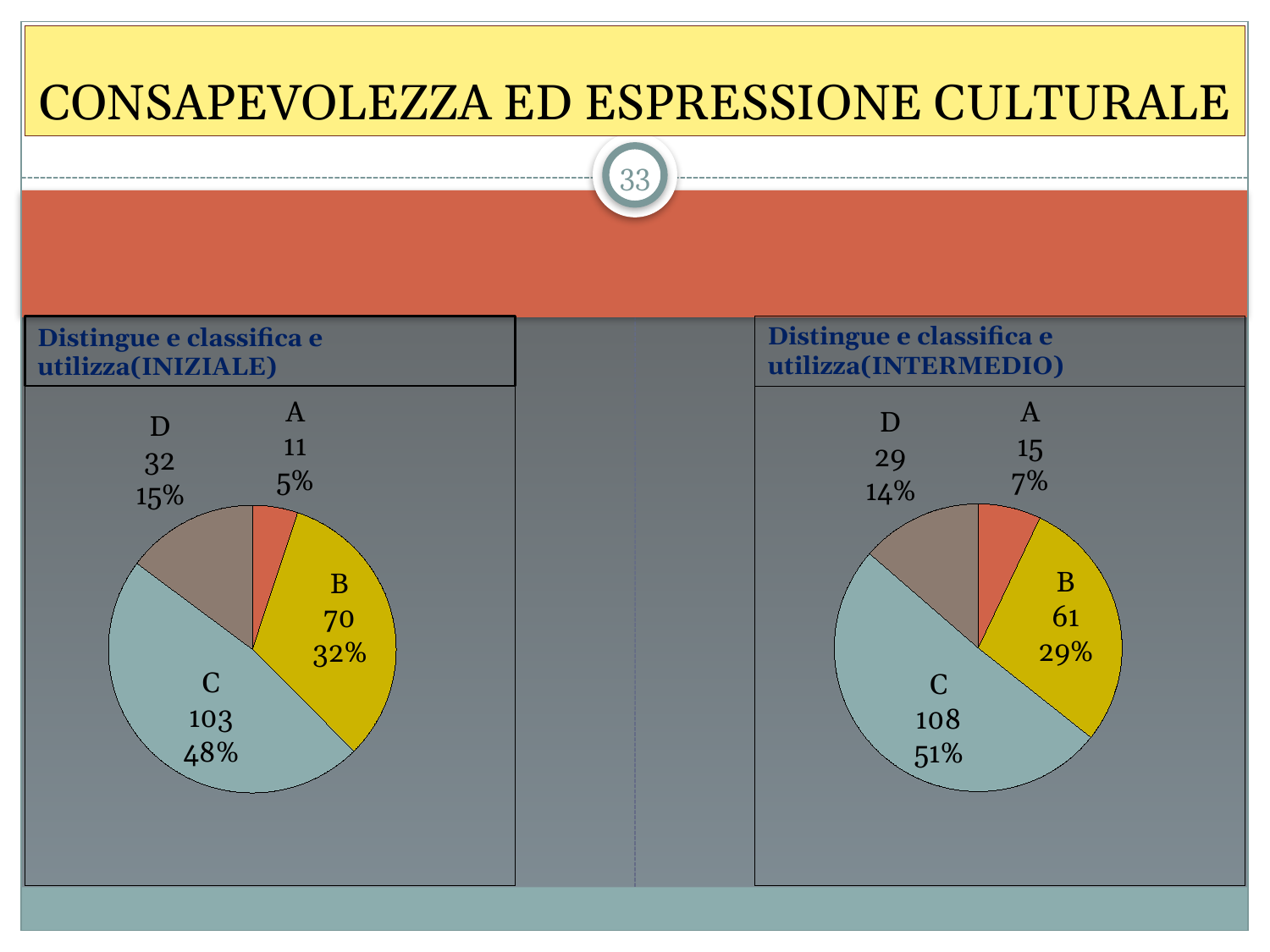

# CONSAPEVOLEZZA ED ESPRESSIONE CULTURALE
33
Distingue e classifica e utilizza(INIZIALE)
Distingue e classifica e utilizza(INTERMEDIO)

### Chart

| Category | Vendite |
|---|---|
| A | 11.0 |
| B | 70.0 |
| C | 103.0 |
| D | 32.0 |

### Chart

| Category | Vendite |
|---|---|
| A | 15.0 |
| B | 61.0 |
| C | 108.0 |
| D | 29.0 |